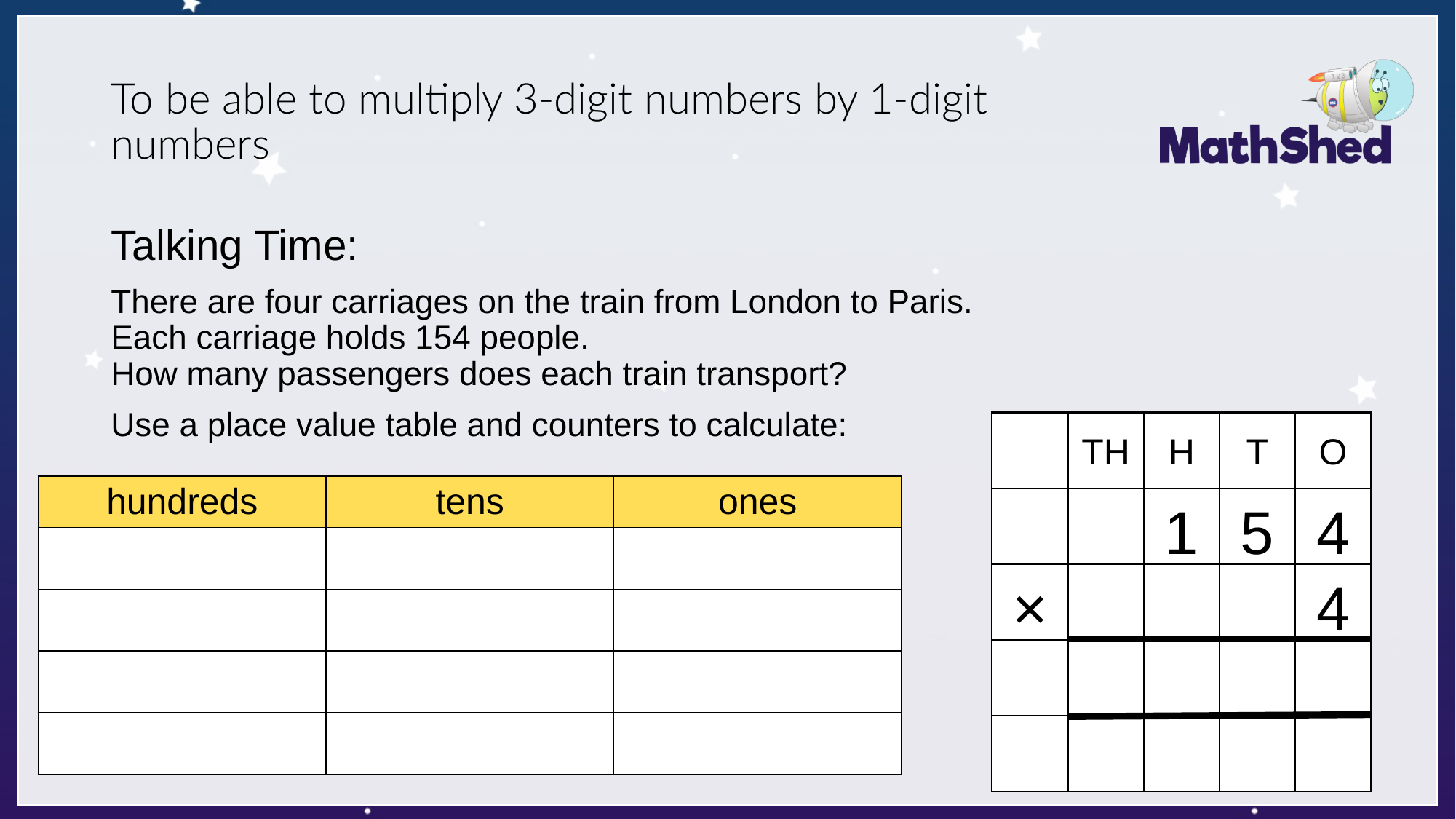

# To be able to multiply 3-digit numbers by 1-digit numbers
Talking Time:
There are four carriages on the train from London to Paris.
Each carriage holds 154 people.
How many passengers does each train transport?
Use a place value table and counters to calculate:

TH
H
T
O
| hundreds | tens | ones |
| --- | --- | --- |
|  |  |  |
|  |  |  |
|  |  |  |
|  |  |  |

1
5
4
×

4